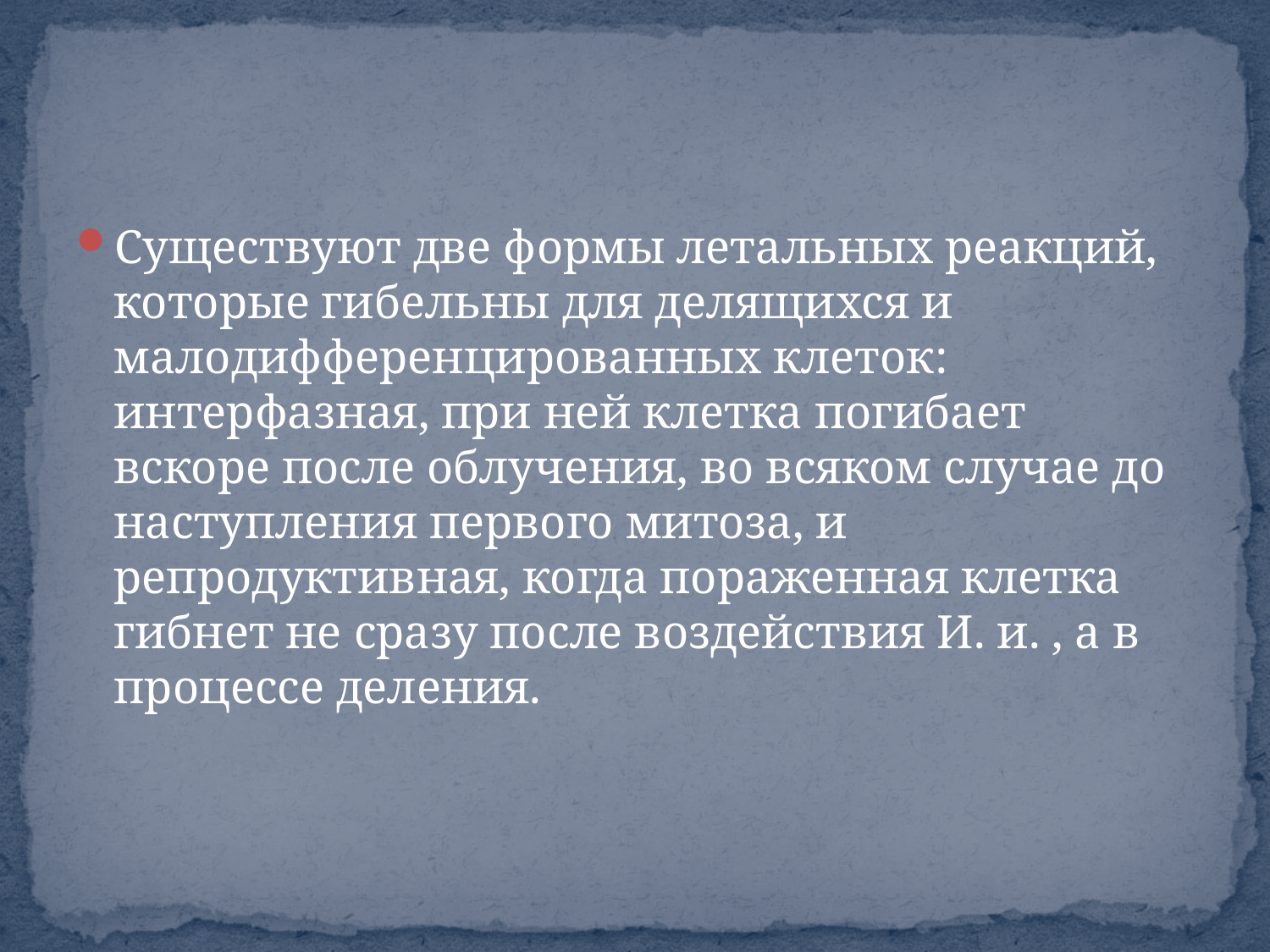

Существуют две формы летальных реакций, которые гибельны для делящихся и малодифференцированных клеток: интерфазная, при ней клетка погибает вскоре после облучения, во всяком случае до наступления первого митоза, и репродуктивная, когда пораженная клетка гибнет не сразу после воздействия И. и. , а в процессе деления.